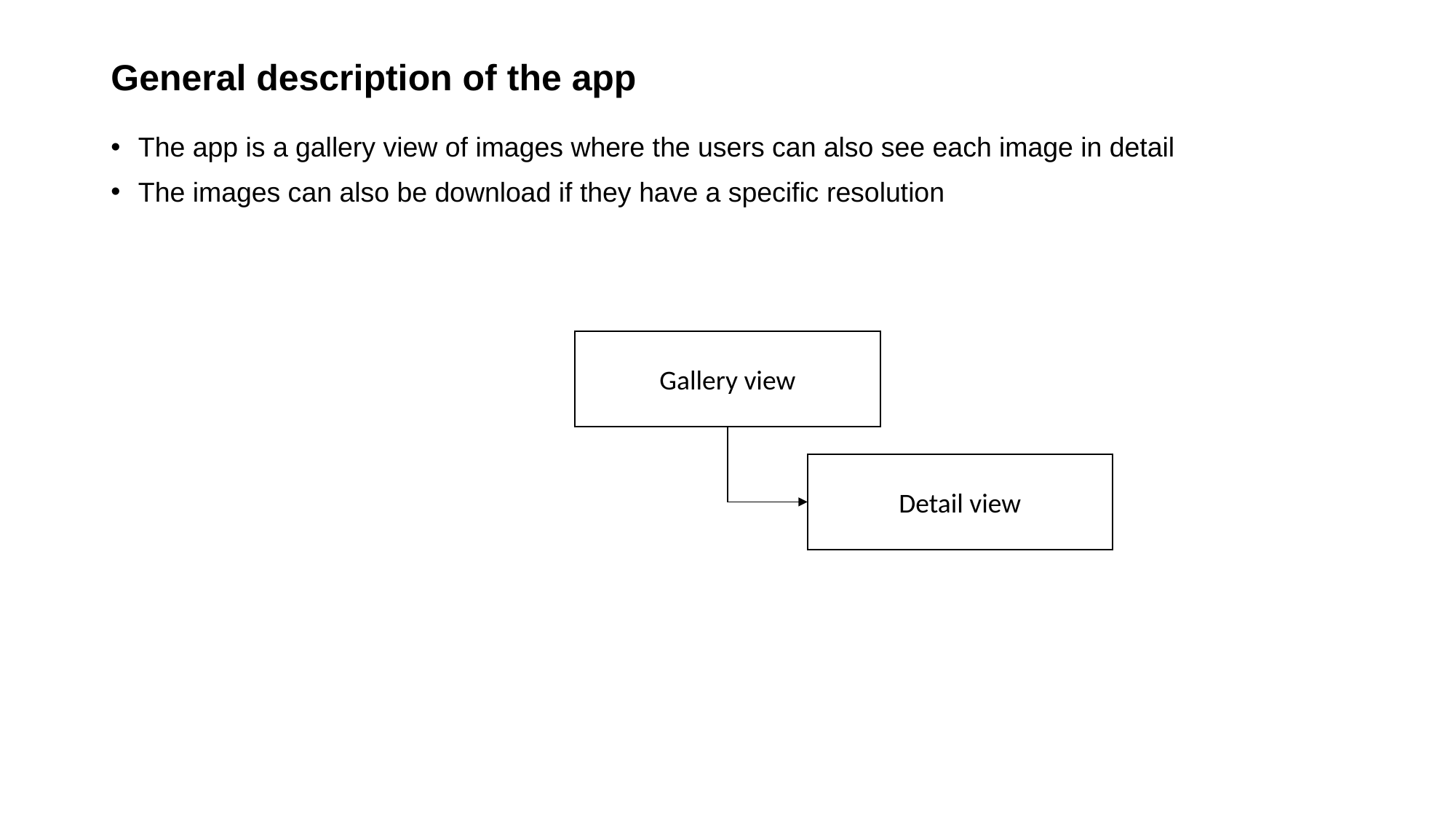

# General description of the app
The app is a gallery view of images where the users can also see each image in detail
The images can also be download if they have a specific resolution
Gallery view
Detail view